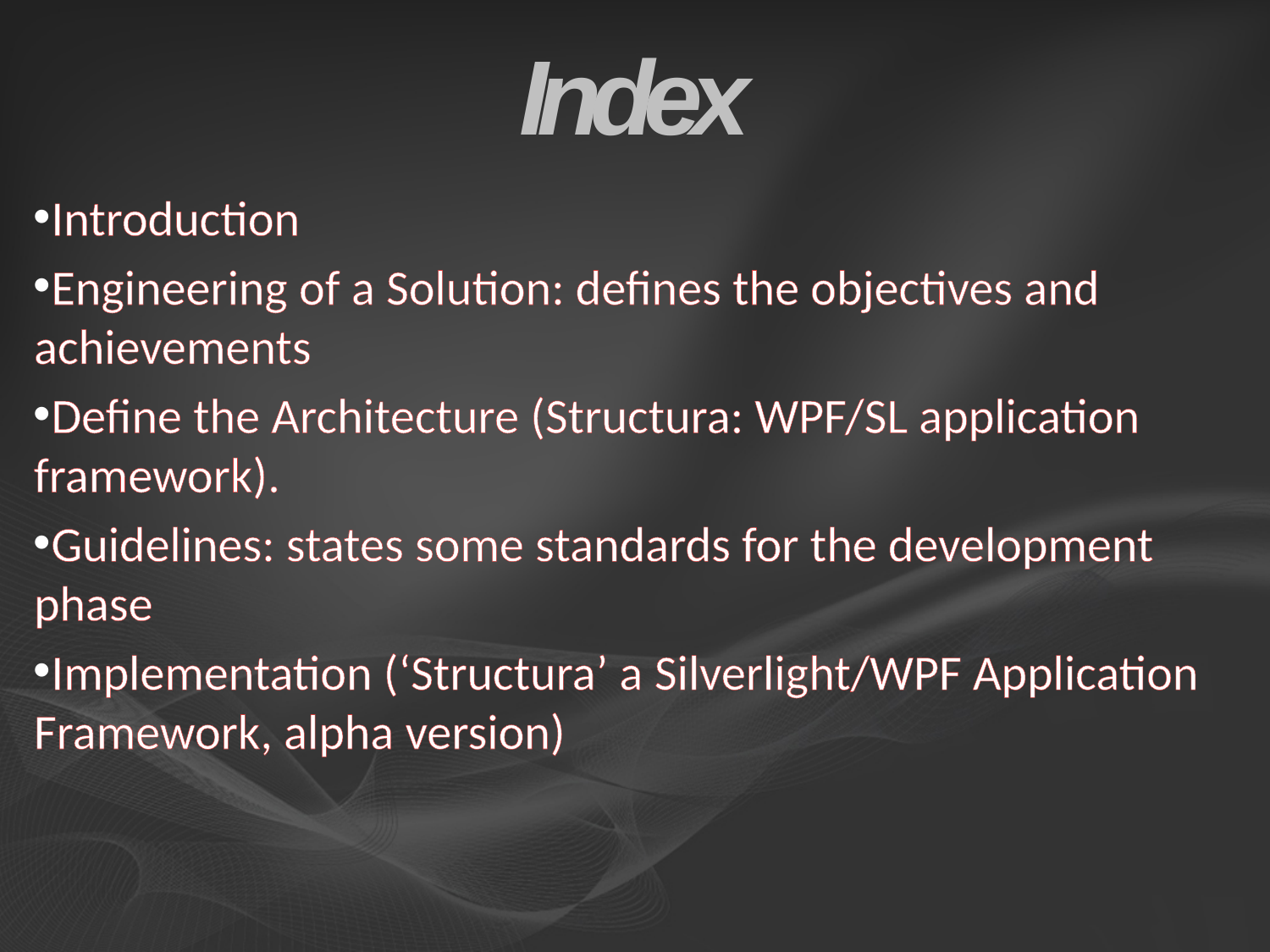

# Index
Introduction
Engineering of a Solution: defines the objectives and achievements
Define the Architecture (Structura: WPF/SL application framework).
Guidelines: states some standards for the development phase
Implementation (‘Structura’ a Silverlight/WPF Application Framework, alpha version)